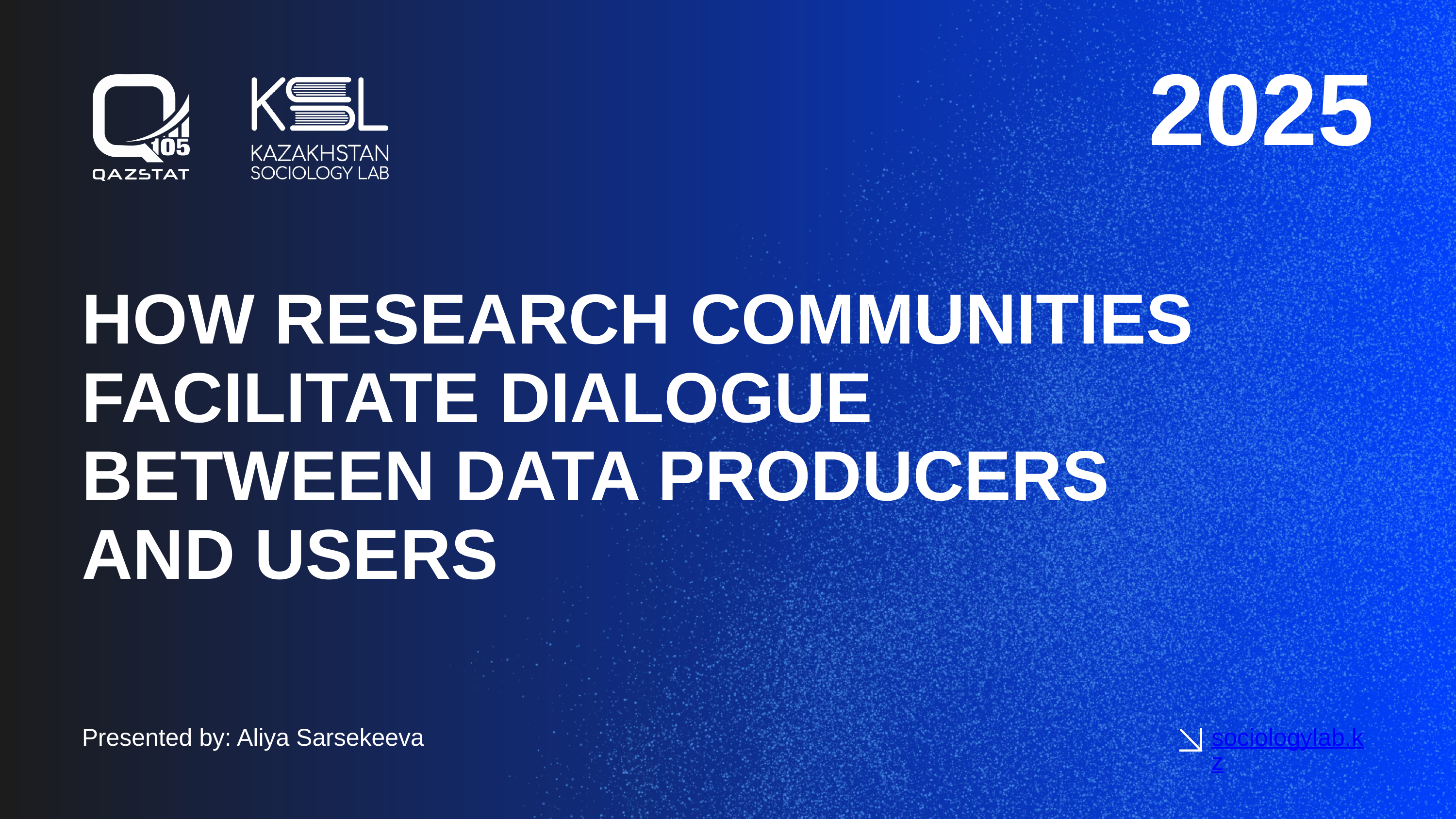

2025

HOW RESEARCH COMMUNITIES FACILITATE DIALOGUE BETWEEN DATA PRODUCERS AND USERS
sociologylab.kz
Presented by: Aliya Sarsekeeva